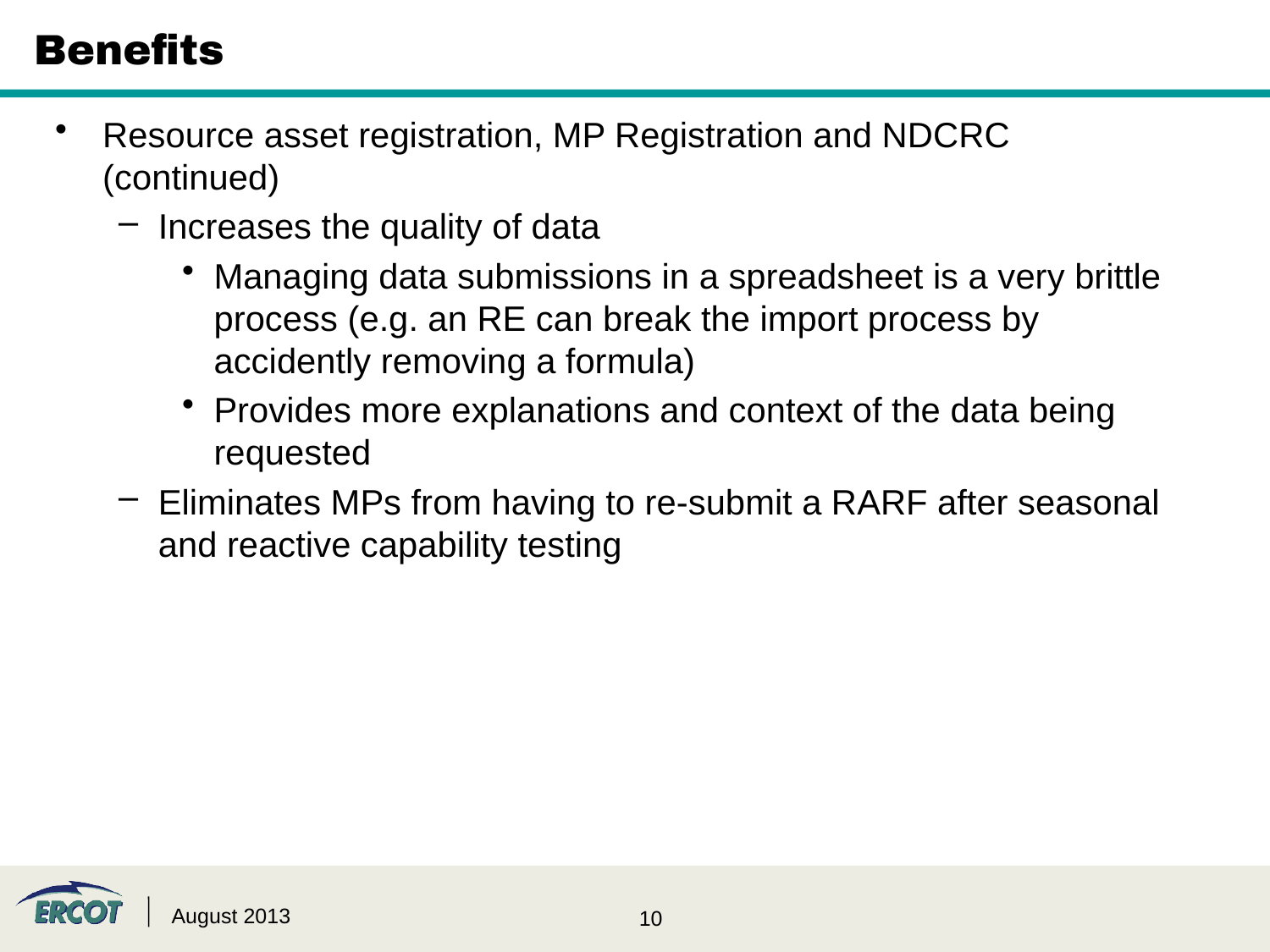

# Benefits
Resource asset registration, MP Registration and NDCRC (continued)
Increases the quality of data
Managing data submissions in a spreadsheet is a very brittle process (e.g. an RE can break the import process by accidently removing a formula)
Provides more explanations and context of the data being requested
Eliminates MPs from having to re-submit a RARF after seasonal and reactive capability testing

August 2013